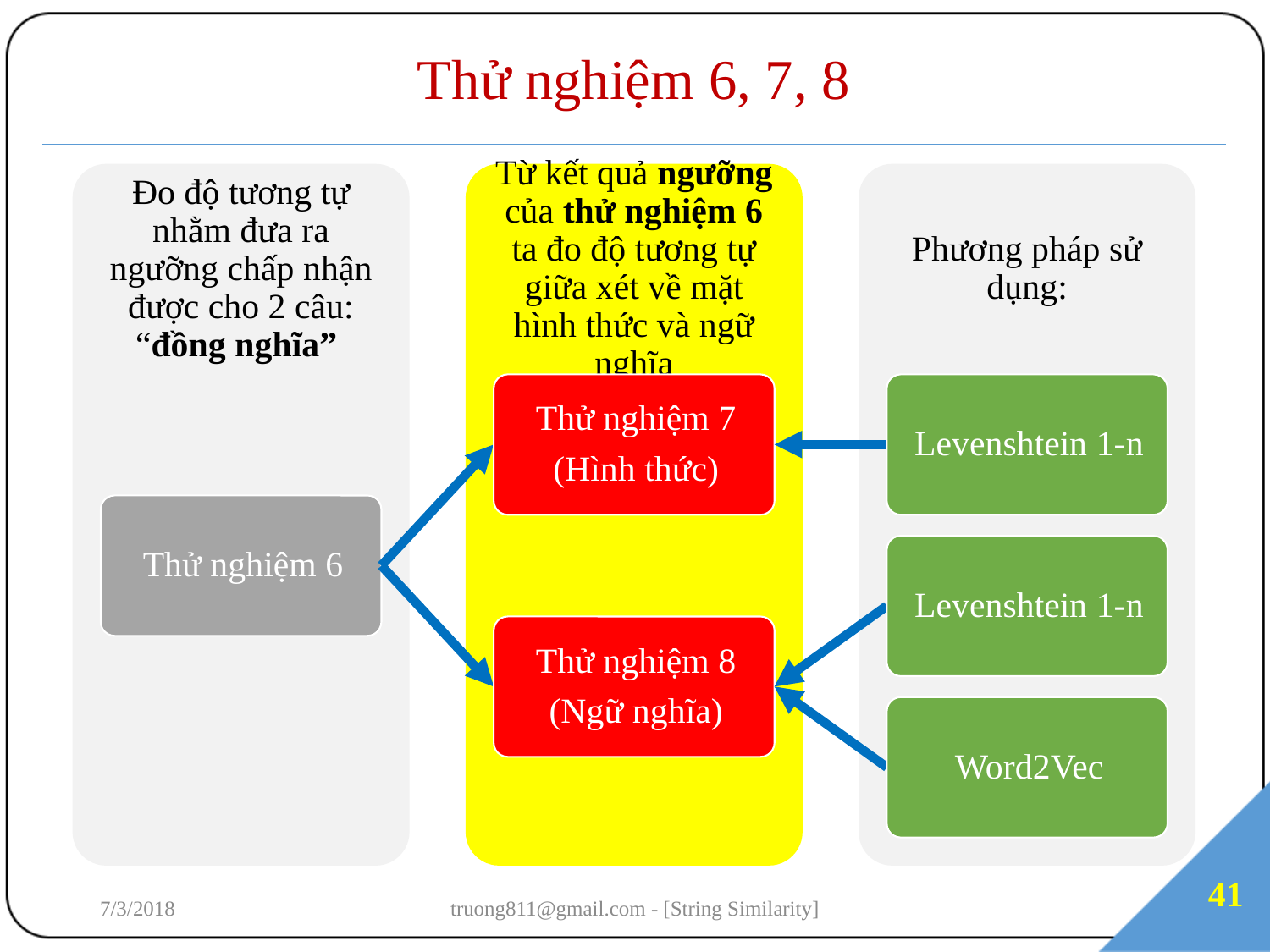

# Thử nghiệm 6, 7, 8
Phương pháp sử dụng:
Từ kết quả ngưỡng của thử nghiệm 6 ta đo độ tương tự giữa xét về mặt hình thức và ngữ nghĩa
Đo độ tương tự nhằm đưa ra ngưỡng chấp nhận được cho 2 câu: “đồng nghĩa”
Thử nghiệm 6

Thử nghiệm 7
(Hình thức)

Levenshtein 1-n

Thử nghiệm 8
(Ngữ nghĩa)

Levenshtein 1-n

Word2Vec

41
7/3/2018
truong811@gmail.com - [String Similarity]